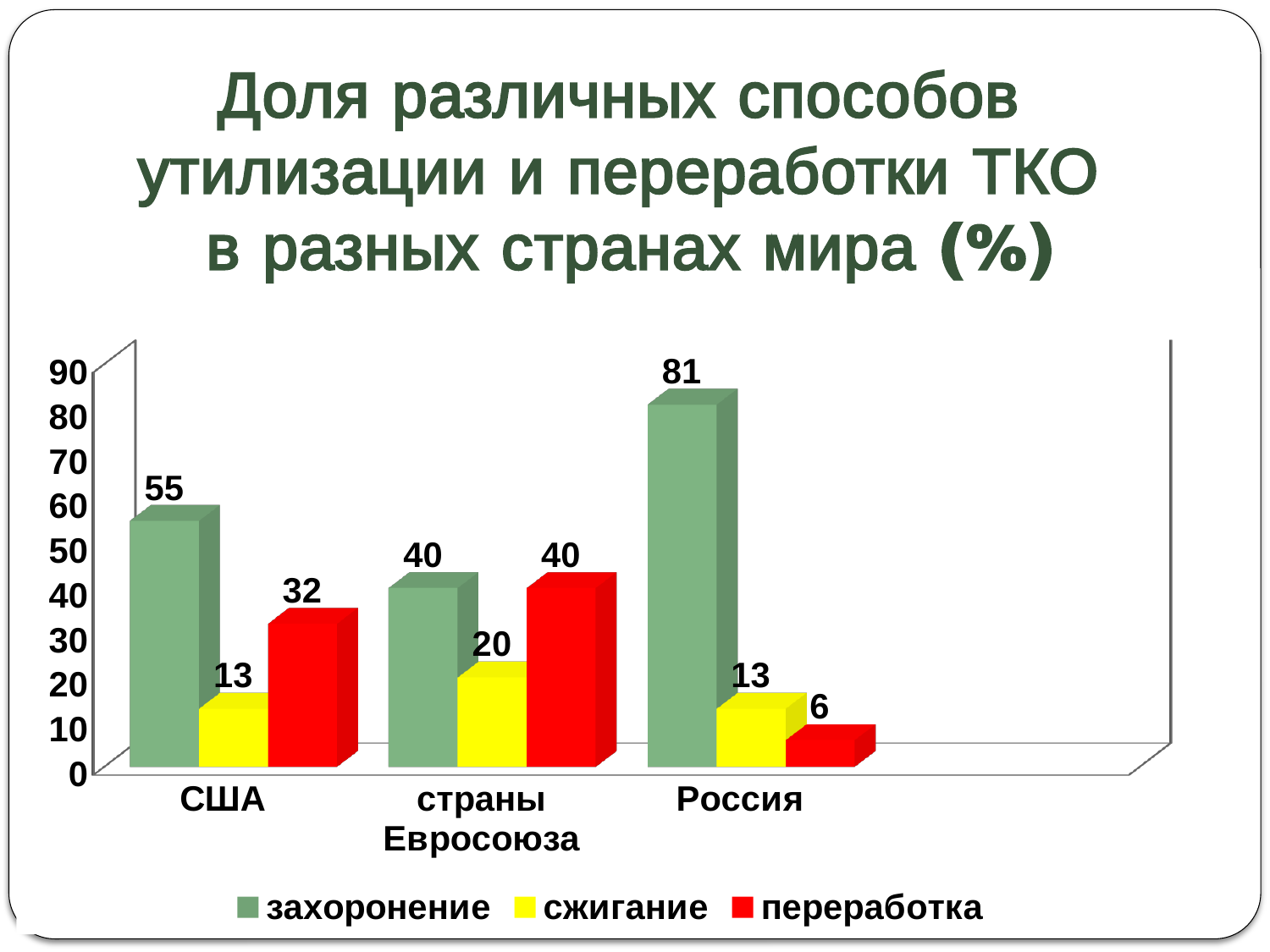

# Доля различных способов утилизации и переработки ТКО в разных странах мира (%)

[unsupported chart]